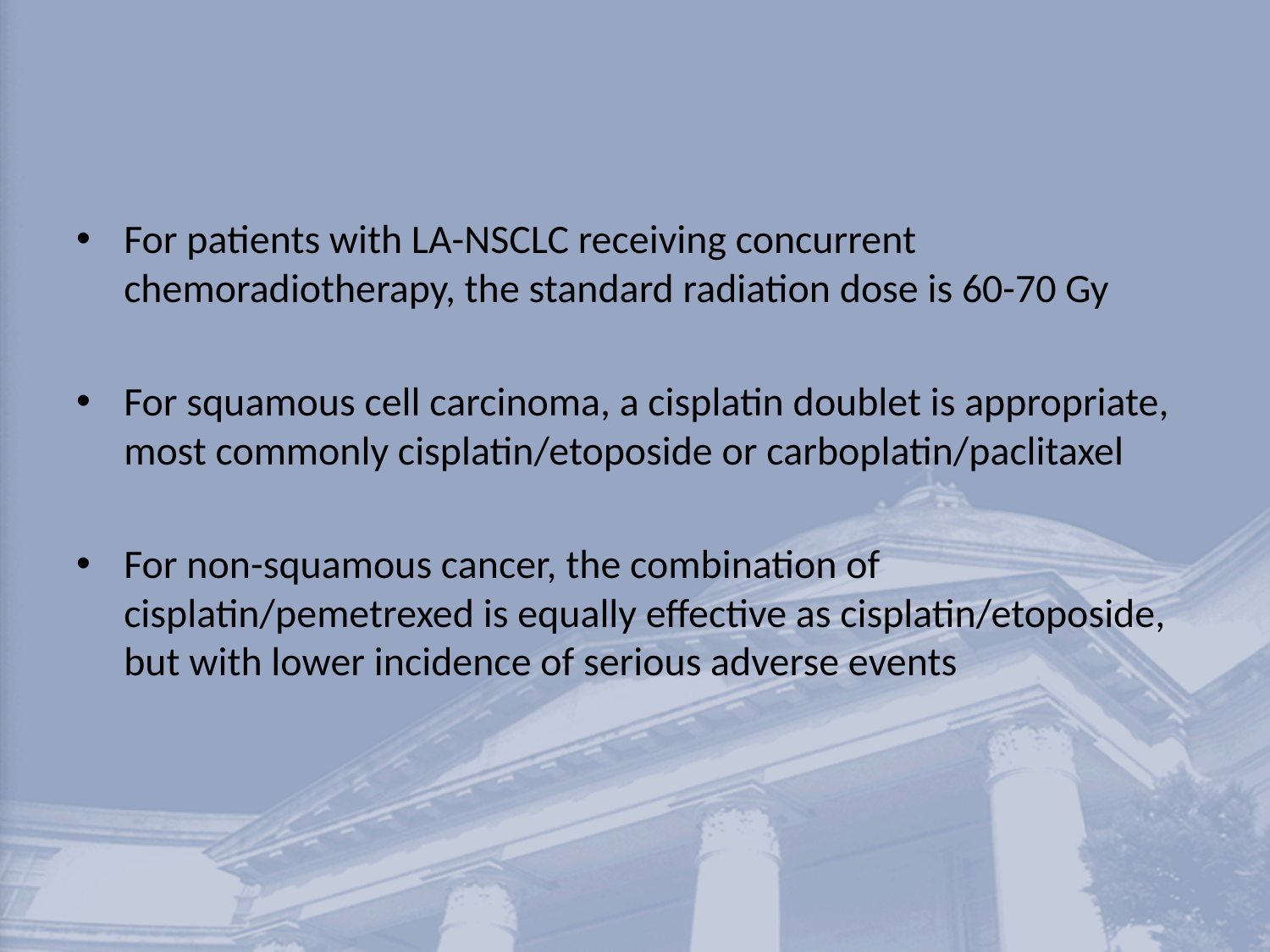

For patients with LA-NSCLC receiving concurrent chemoradiotherapy, the standard radiation dose is 60-70 Gy

For squamous cell carcinoma, a cisplatin doublet is appropriate, most commonly cisplatin/etoposide or carboplatin/paclitaxel

For non-squamous cancer, the combination of cisplatin/pemetrexed is equally effective as cisplatin/etoposide, but with lower incidence of serious adverse events